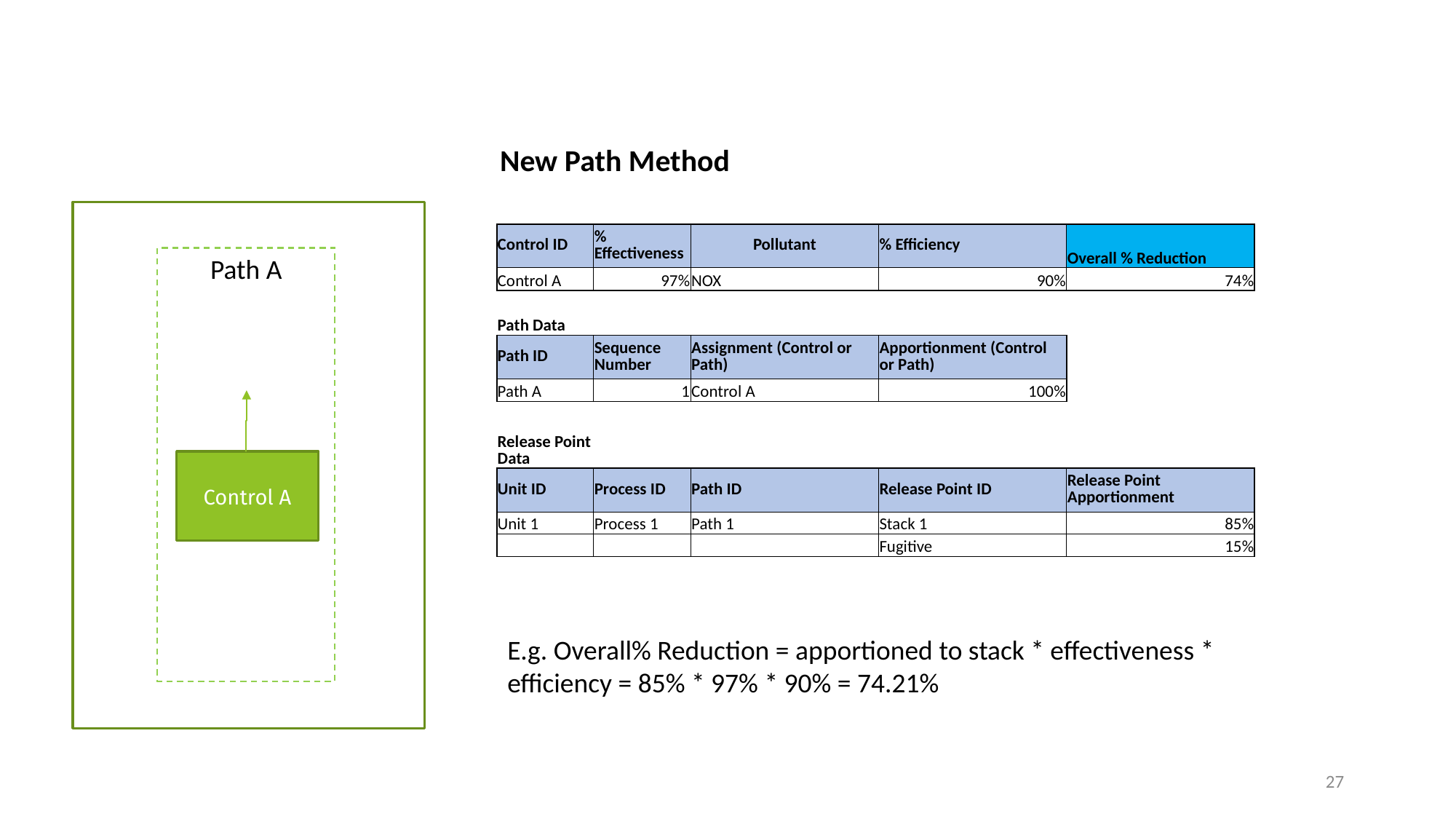

New Path Method

| Control ID | % Effectiveness | Pollutant | % Efficiency | Overall % Reduction |
| --- | --- | --- | --- | --- |
| Control A | 97% | NOX | 90% | 74% |
|  |  |  |  |  |
| Path Data |  |  |  |  |
| Path ID | Sequence Number | Assignment (Control or Path) | Apportionment (Control or Path) |  |
| Path A | 1 | Control A | 100% |  |
| Release Point Data |  |  |  |  |
| Unit ID | Process ID | Path ID | Release Point ID | Release Point Apportionment |
| Unit 1 | Process 1 | Path 1 | Stack 1 | 85% |
|  |  |  | Fugitive | 15% |
Path A

Control A
E.g. Overall% Reduction = apportioned to stack * effectiveness * efficiency = 85% * 97% * 90% = 74.21%
27